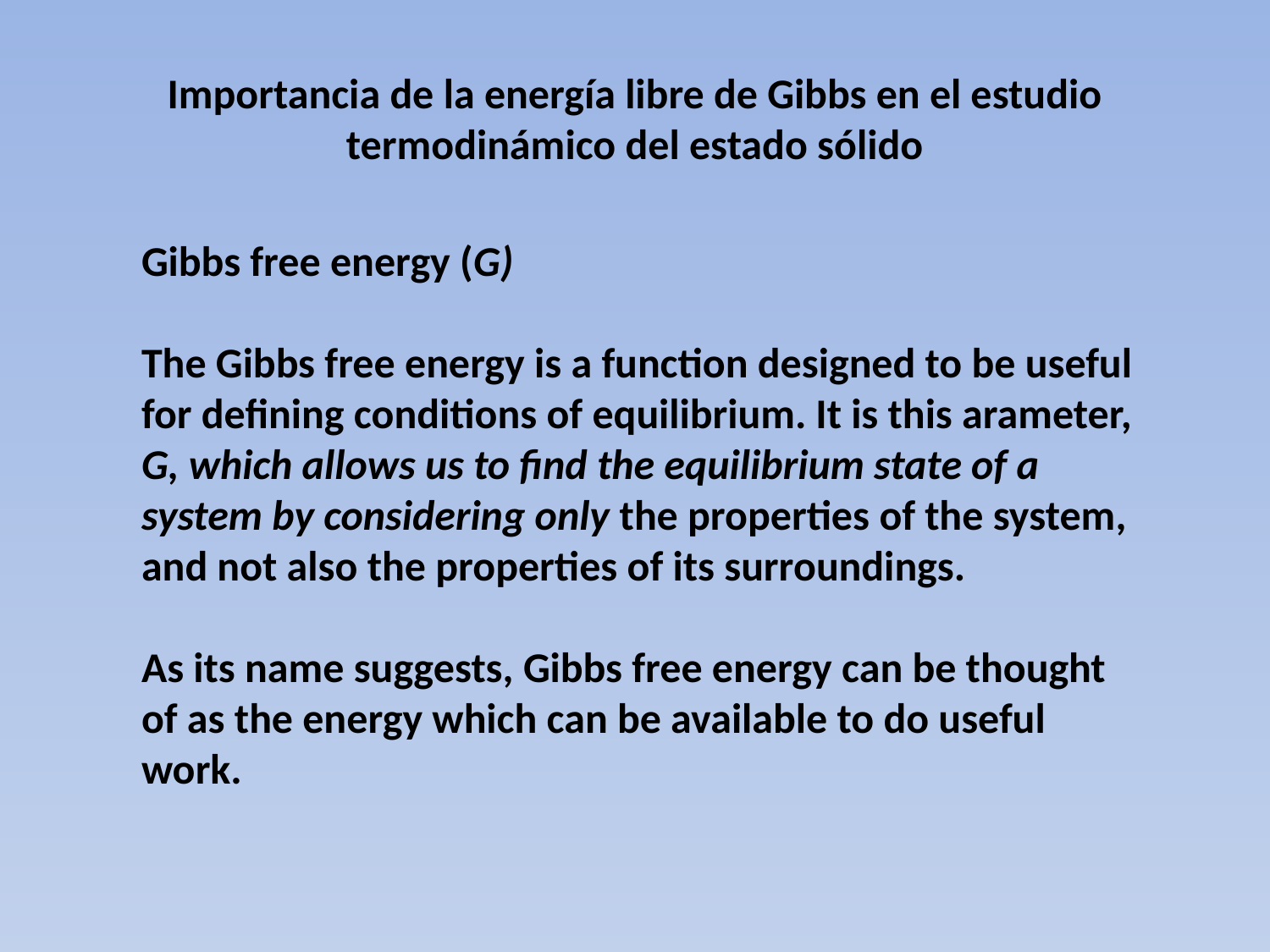

# Importancia de la energía libre de Gibbs en el estudio termodinámico del estado sólido
Gibbs free energy (G)

The Gibbs free energy is a function designed to be useful for defining conditions of equilibrium. It is this arameter, G, which allows us to find the equilibrium state of a system by considering only the properties of the system, and not also the properties of its surroundings.

As its name suggests, Gibbs free energy can be thought of as the energy which can be available to do useful work.